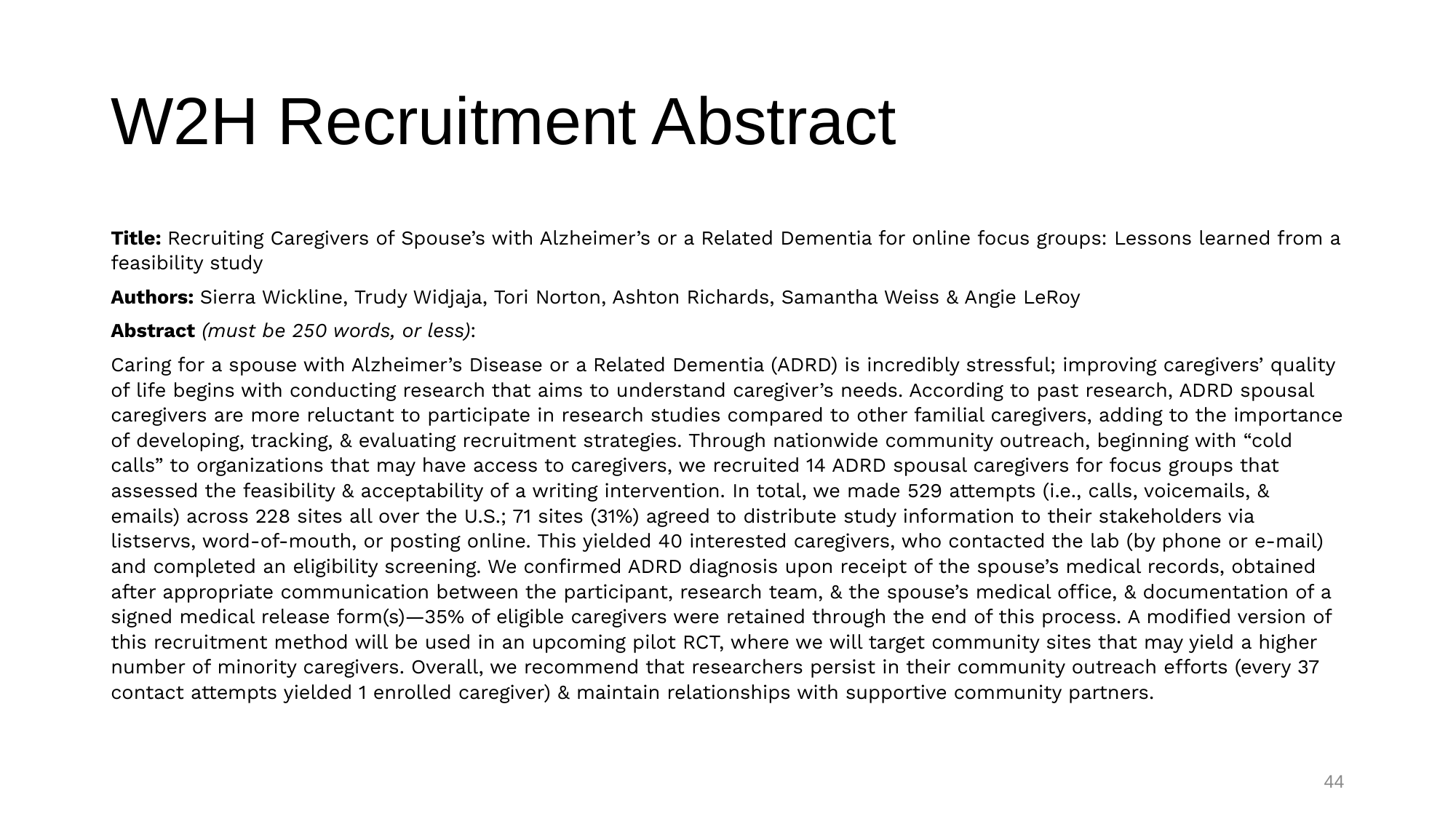

# W2H Recruitment Abstract
Title: Recruiting Caregivers of Spouse’s with Alzheimer’s or a Related Dementia for online focus groups: Lessons learned from a feasibility study
Authors: Sierra Wickline, Trudy Widjaja, Tori Norton, Ashton Richards, Samantha Weiss & Angie LeRoy
Abstract (must be 250 words, or less):
Caring for a spouse with Alzheimer’s Disease or a Related Dementia (ADRD) is incredibly stressful; improving caregivers’ quality of life begins with conducting research that aims to understand caregiver’s needs. According to past research, ADRD spousal caregivers are more reluctant to participate in research studies compared to other familial caregivers, adding to the importance of developing, tracking, & evaluating recruitment strategies. Through nationwide community outreach, beginning with “cold calls” to organizations that may have access to caregivers, we recruited 14 ADRD spousal caregivers for focus groups that assessed the feasibility & acceptability of a writing intervention. In total, we made 529 attempts (i.e., calls, voicemails, & emails) across 228 sites all over the U.S.; 71 sites (31%) agreed to distribute study information to their stakeholders via listservs, word-of-mouth, or posting online. This yielded 40 interested caregivers, who contacted the lab (by phone or e-mail) and completed an eligibility screening. We confirmed ADRD diagnosis upon receipt of the spouse’s medical records, obtained after appropriate communication between the participant, research team, & the spouse’s medical office, & documentation of a signed medical release form(s)—35% of eligible caregivers were retained through the end of this process. A modified version of this recruitment method will be used in an upcoming pilot RCT, where we will target community sites that may yield a higher number of minority caregivers. Overall, we recommend that researchers persist in their community outreach efforts (every 37 contact attempts yielded 1 enrolled caregiver) & maintain relationships with supportive community partners.

44